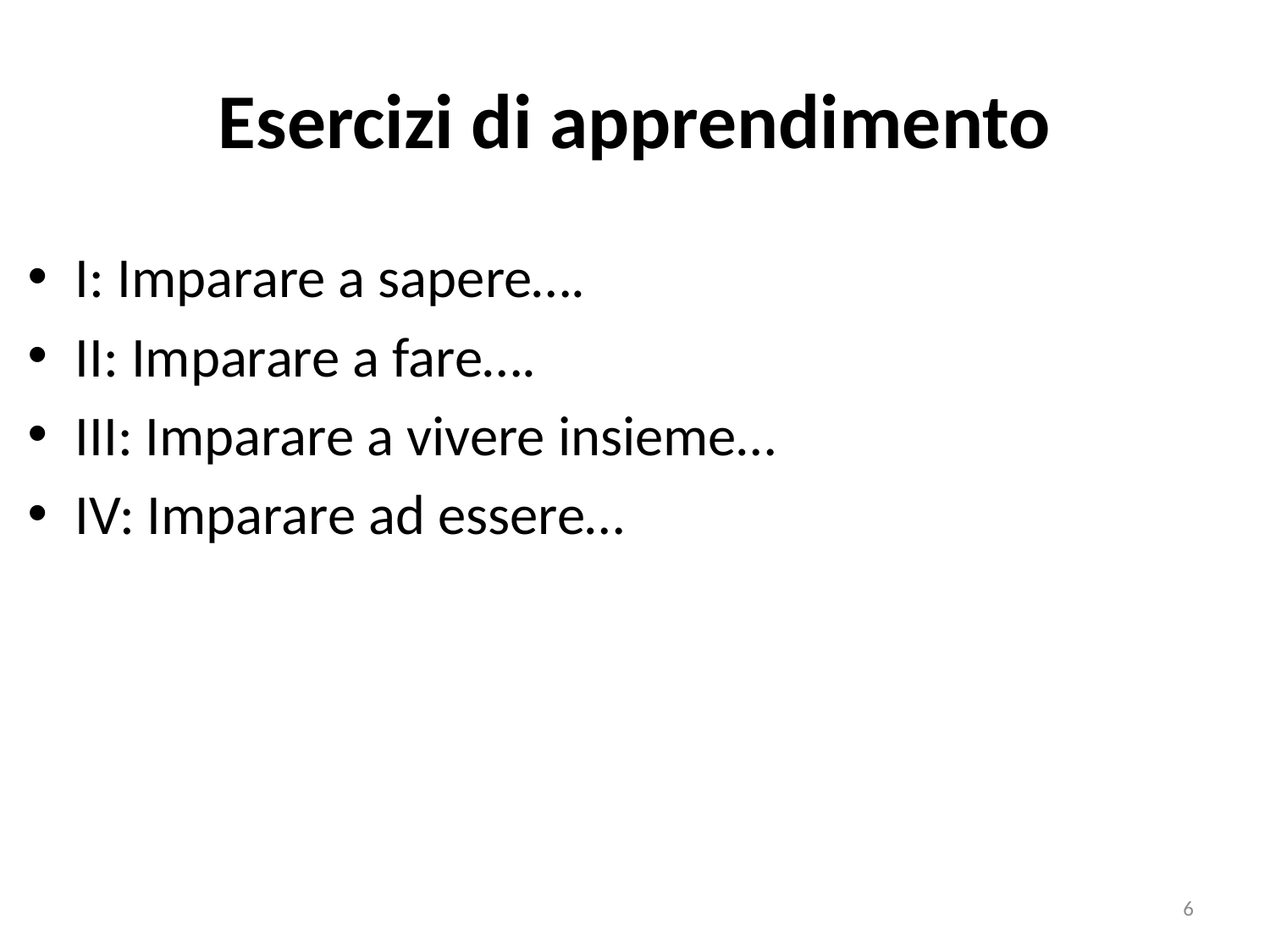

# Esercizi di apprendimento

I: Imparare a sapere….
II: Imparare a fare….
III: Imparare a vivere insieme…
IV: Imparare ad essere…

6